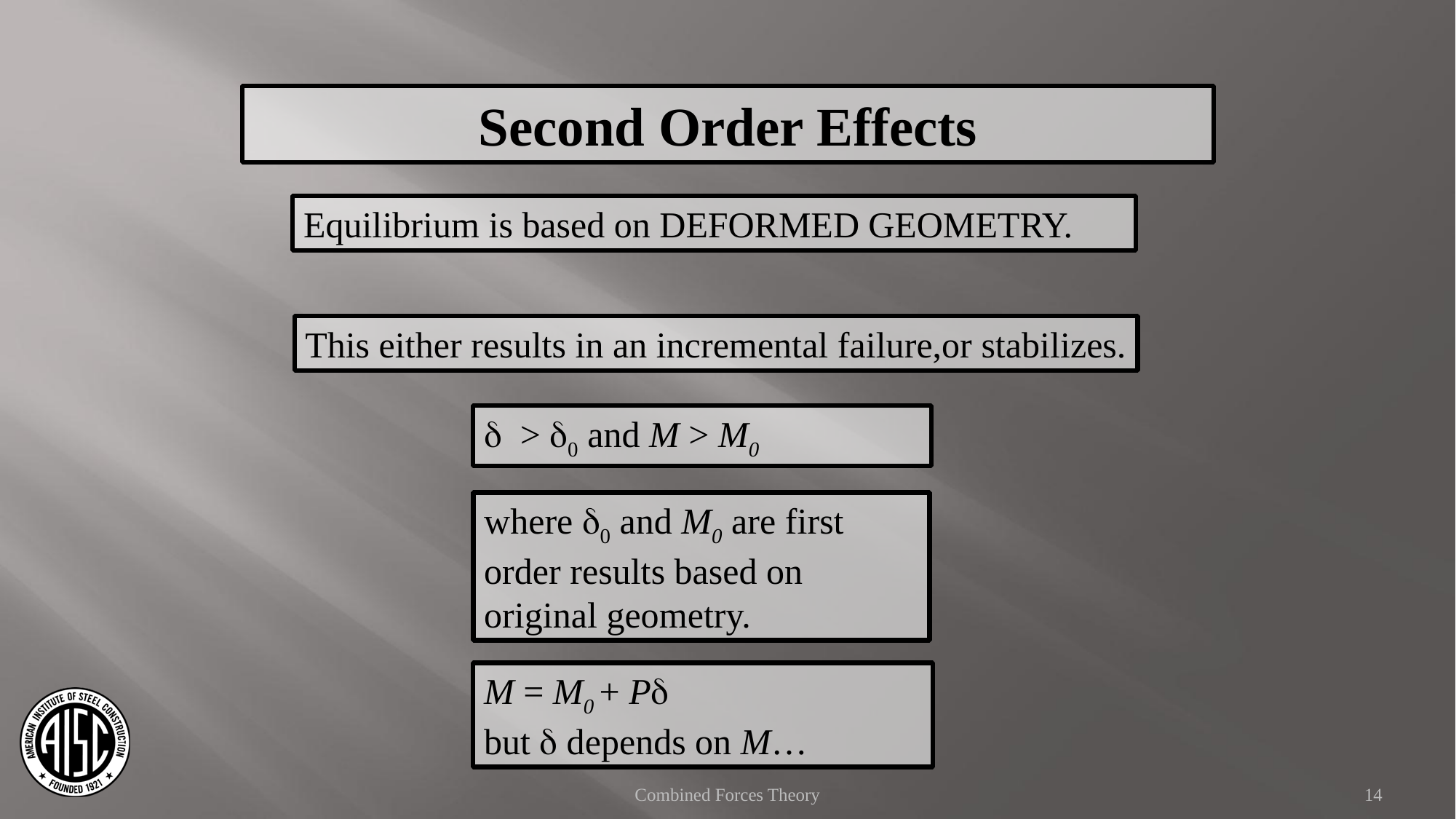

Second Order Effects
Equilibrium is based on DEFORMED GEOMETRY.
This either results in an incremental failure,or stabilizes.
δ > δ0 and M > M0
where δ0 and M0 are first order results based on original geometry.
M = M0 + Pδ
but δ depends on M…
Combined Forces Theory
14